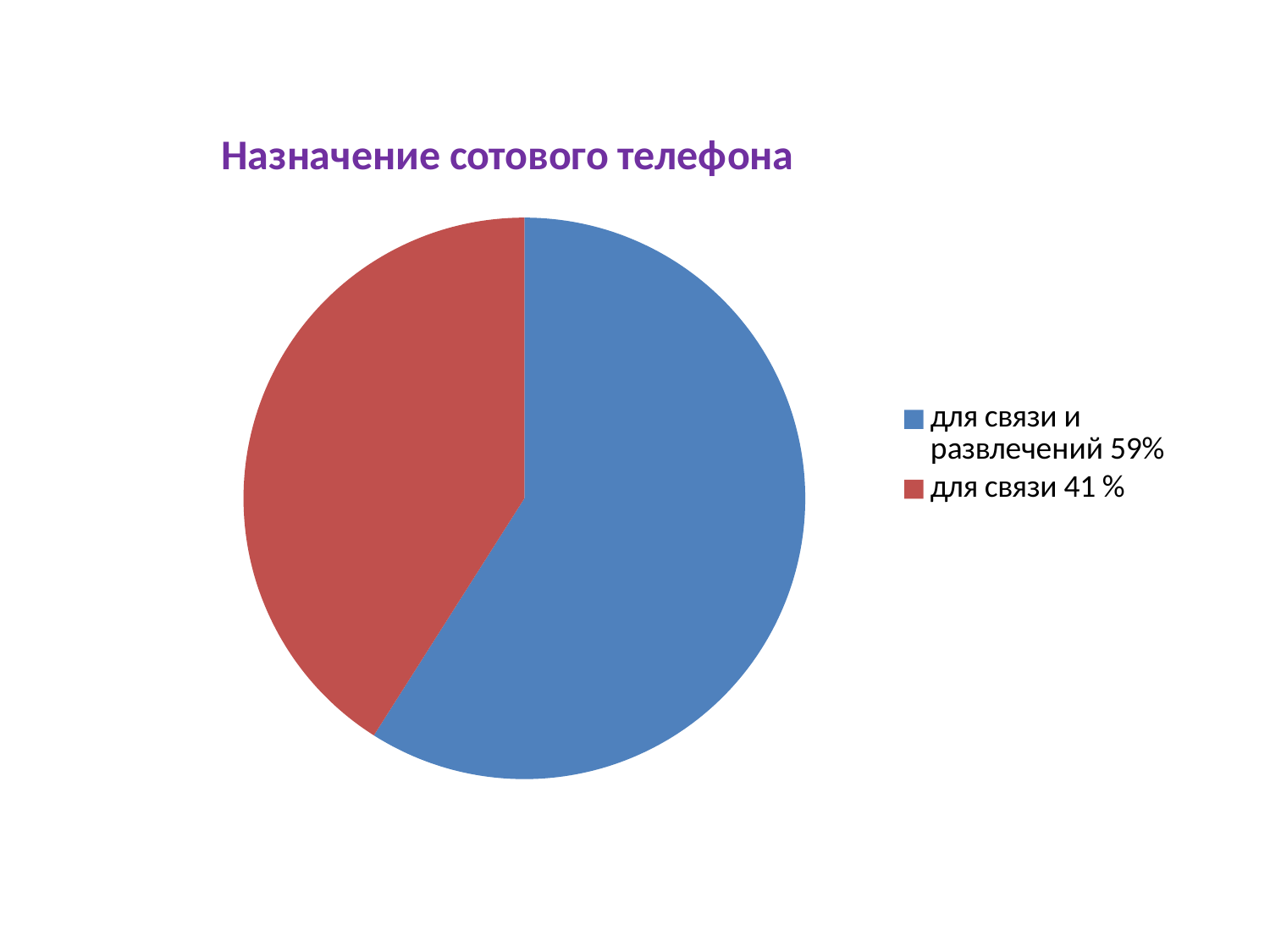

### Chart: Назначение сотового телефона

| Category | Назначение сотового телефона |
|---|---|
| для связи и развлечений 59%  | 0.59 |
| для связи 41 % | 0.4100000000000003 |